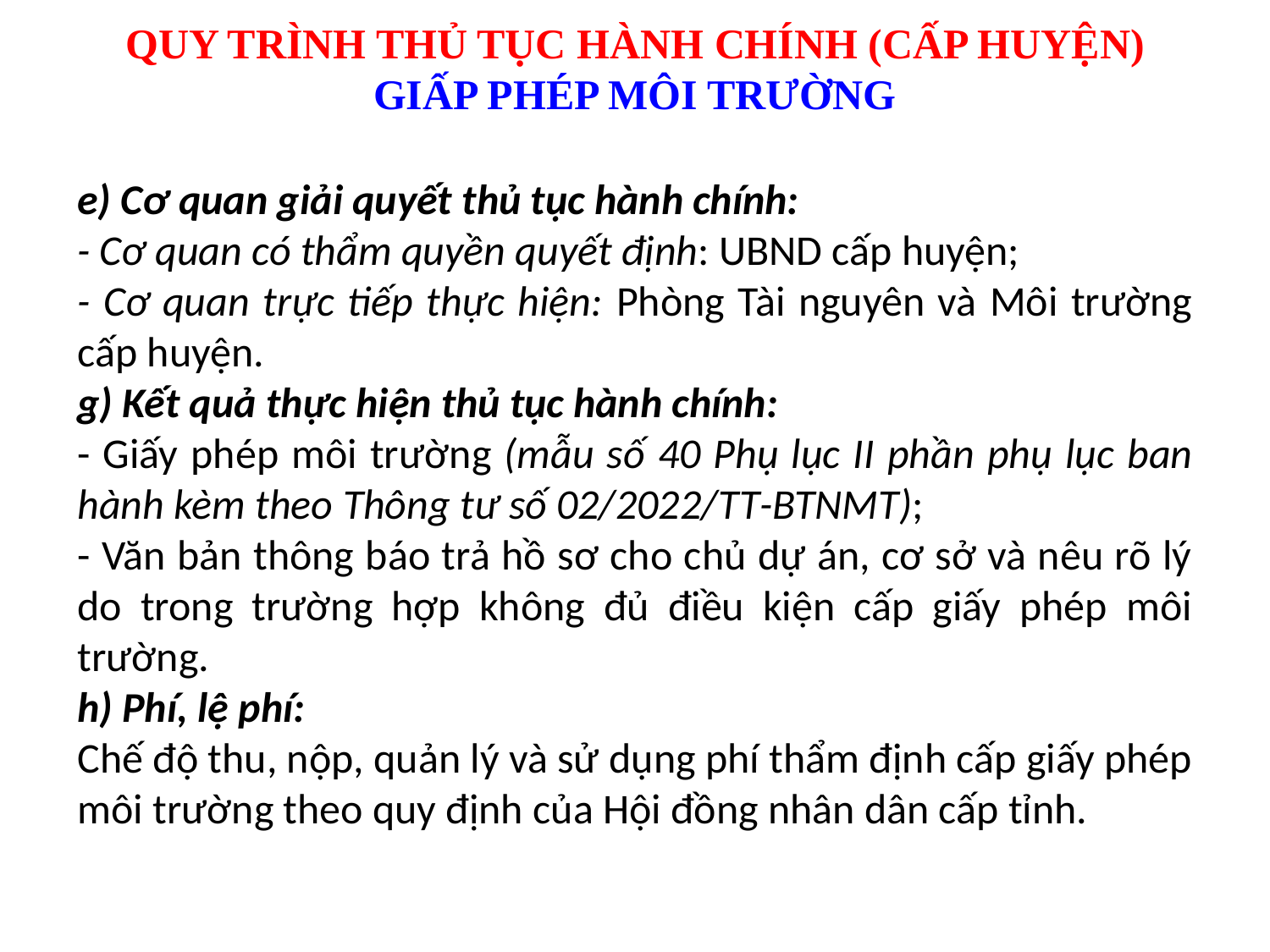

QUY TRÌNH THỦ TỤC HÀNH CHÍNH (CẤP HUYỆN)
GIẤP PHÉP MÔI TRƯỜNG
e) Cơ quan giải quyết thủ tục hành chính:
- Cơ quan có thẩm quyền quyết định: UBND cấp huyện;
- Cơ quan trực tiếp thực hiện: Phòng Tài nguyên và Môi trường cấp huyện.
g) Kết quả thực hiện thủ tục hành chính:
- Giấy phép môi trường (mẫu số 40 Phụ lục II phần phụ lục ban hành kèm theo Thông tư số 02/2022/TT-BTNMT);
- Văn bản thông báo trả hồ sơ cho chủ dự án, cơ sở và nêu rõ lý do trong trường hợp không đủ điều kiện cấp giấy phép môi trường.
h) Phí, lệ phí:
Chế độ thu, nộp, quản lý và sử dụng phí thẩm định cấp giấy phép môi trường theo quy định của Hội đồng nhân dân cấp tỉnh.